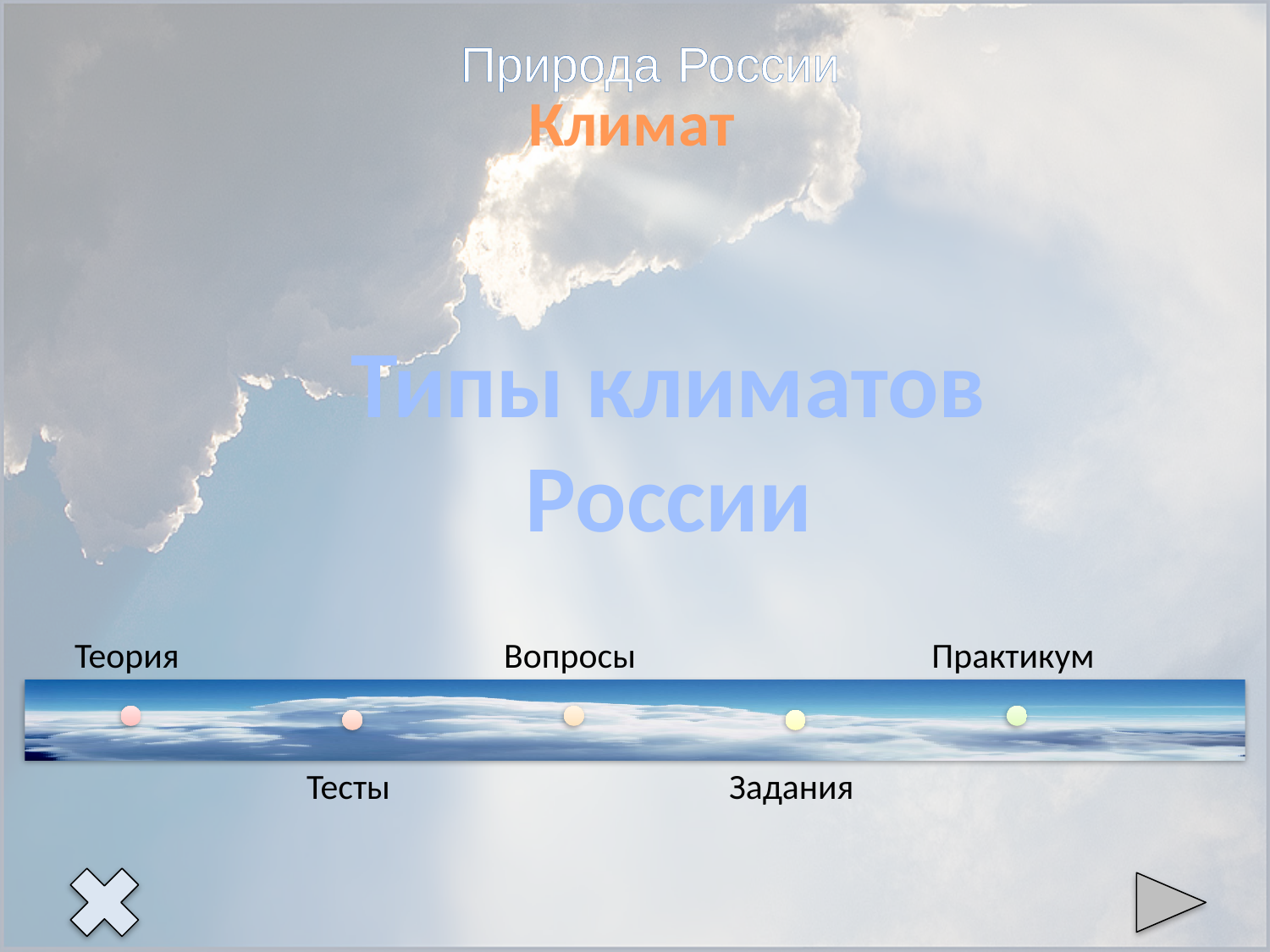

Природа России
Климат
Типы климатов России
Теория
Тесты
Вопросы
Задания
Практикум